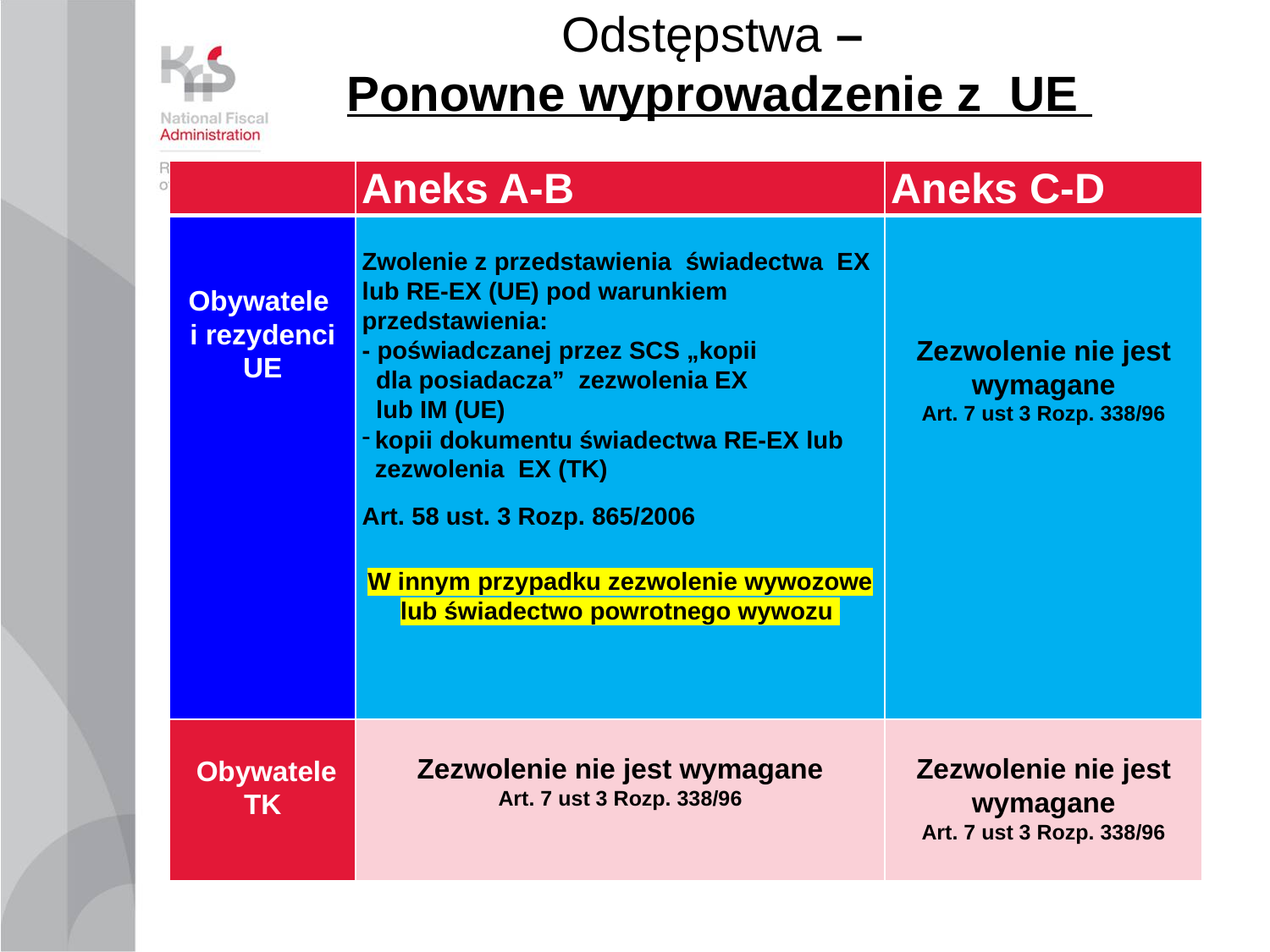

# Odstępstwa – Ponowne wyprowadzenie z  UE
|  | Aneks A-B | Aneks C-D |
| --- | --- | --- |
| Obywatele i rezydenci UE | Zwolenie z przedstawienia świadectwa EX lub RE-EX (UE) pod warunkiem przedstawienia: - poświadczanej przez SCS „kopii dla posiadacza” zezwolenia EX lub IM (UE) kopii dokumentu świadectwa RE-EX lub zezwolenia EX (TK) Art. 58 ust. 3 Rozp. 865/2006 W innym przypadku zezwolenie wywozowe lub świadectwo powrotnego wywozu | Zezwolenie nie jest wymagane Art. 7 ust 3 Rozp. 338/96 |
| Obywatele TK | Zezwolenie nie jest wymagane Art. 7 ust 3 Rozp. 338/96 | Zezwolenie nie jest wymagane Art. 7 ust 3 Rozp. 338/96 |